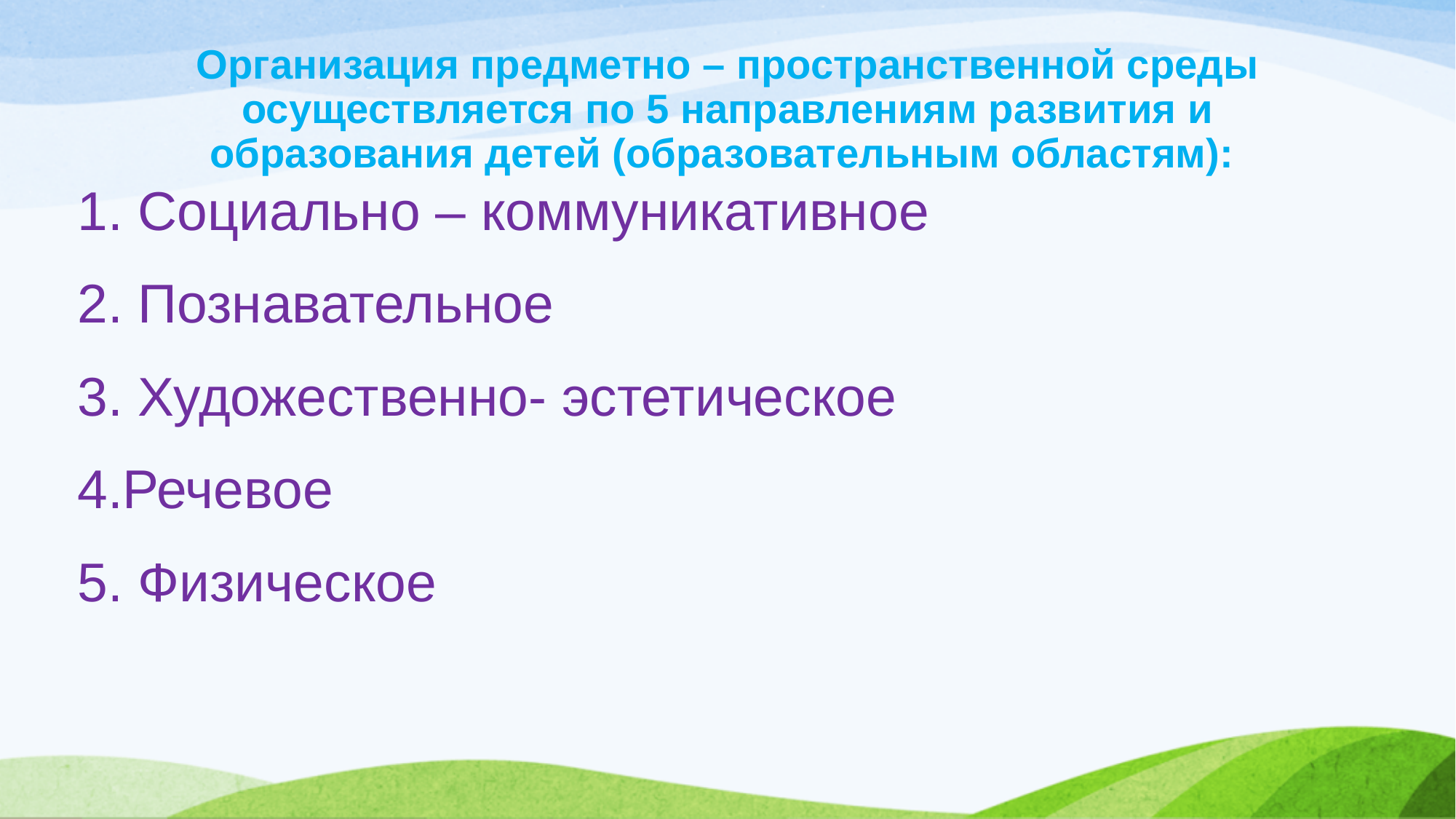

# Организация предметно – пространственной среды осуществляется по 5 направлениям развития и образования детей (образовательным областям):
1. Социально – коммуникативное
2. Познавательное
3. Художественно- эстетическое
4.Речевое
5. Физическое